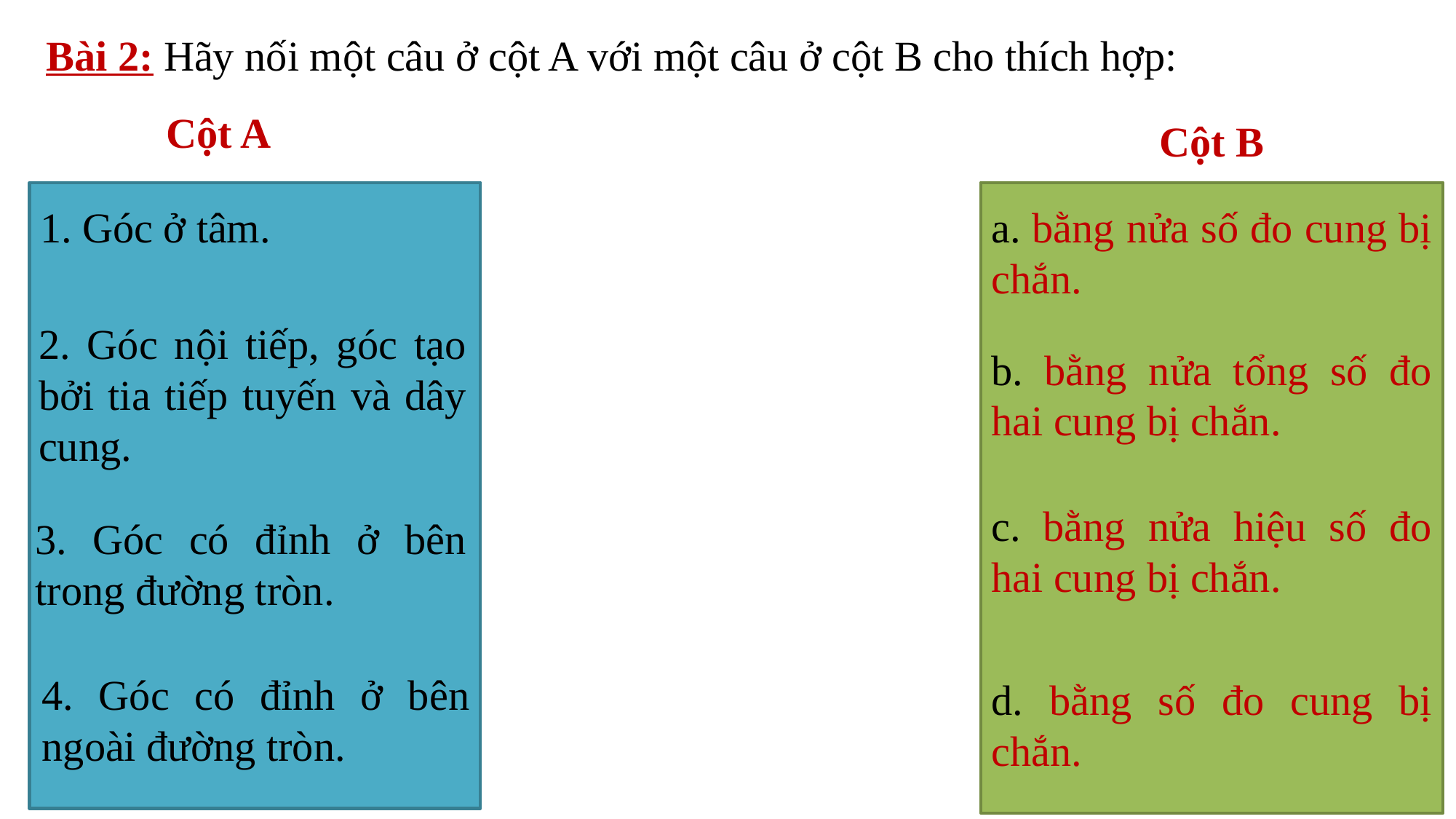

Bài 2: Hãy nối một câu ở cột A với một câu ở cột B cho thích hợp:
Cột A
Cột B

1. Góc ở tâm.
a. bằng nửa số đo cung bị chắn.
2. Góc nội tiếp, góc tạo bởi tia tiếp tuyến và dây cung.

b. bằng nửa tổng số đo hai cung bị chắn.
c. bằng nửa hiệu số đo hai cung bị chắn.
3. Góc có đỉnh ở bên trong đường tròn.
1. Hai cạnh bên  là
2. Hai cạnh đáy là

3. Hai đường chéo là

4. Góc có đỉnh ở bên ngoài đường tròn.
d. bằng số đo cung bị chắn.